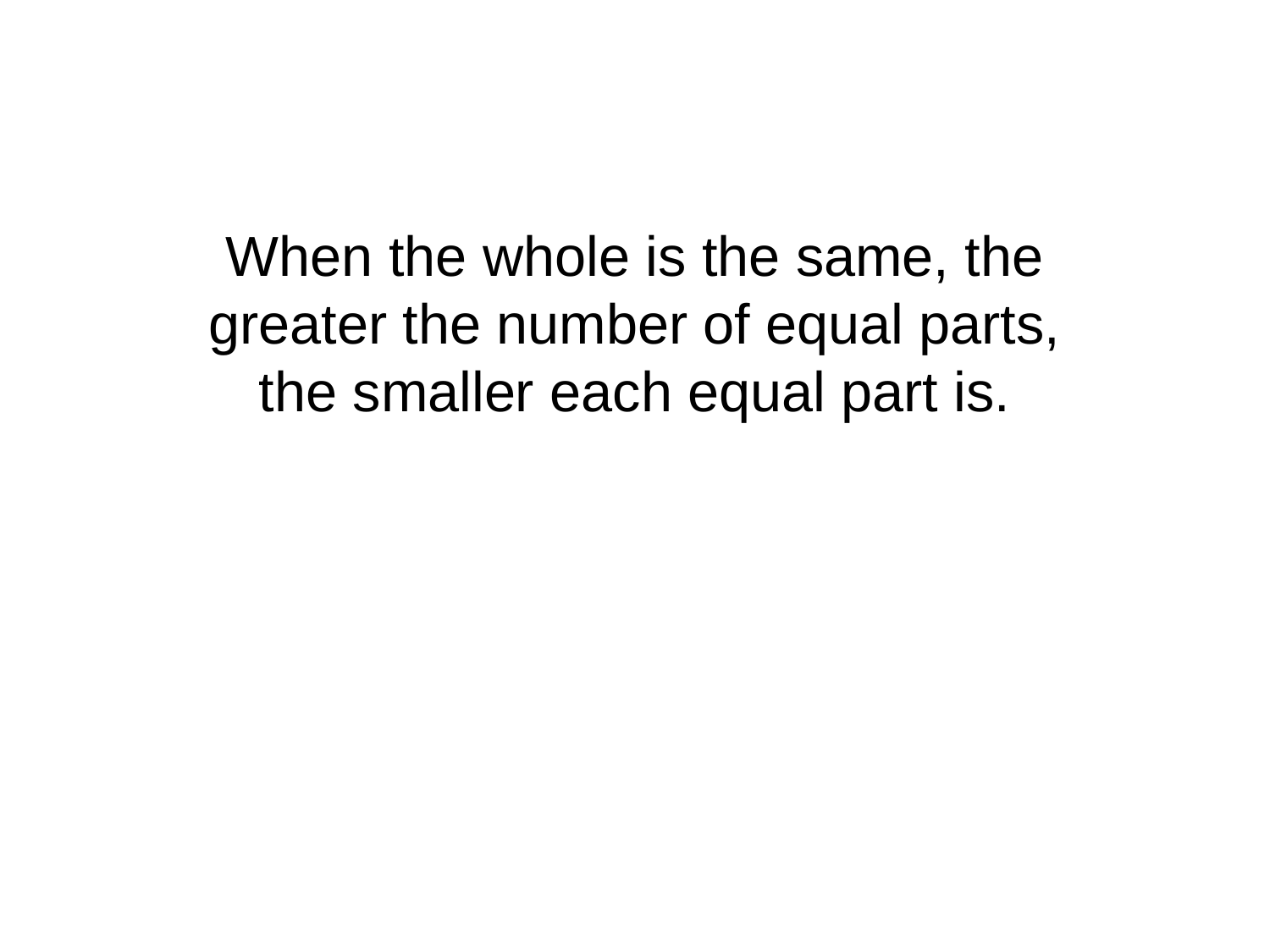

#
When the whole is the same, the greater the number of equal parts, the smaller each equal part is.